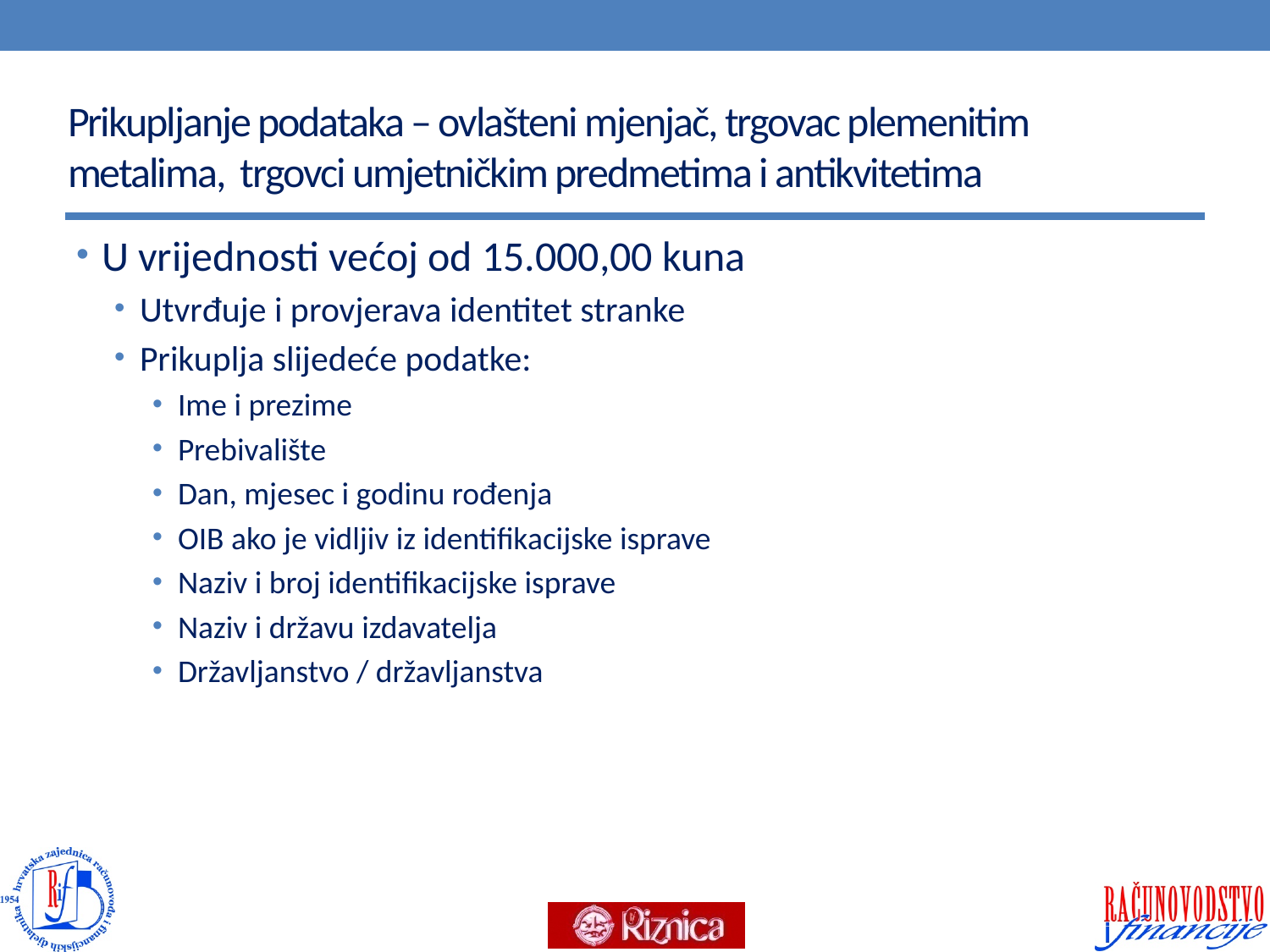

# Prikupljanje podataka – ovlašteni mjenjač, trgovac plemenitim metalima,  trgovci umjetničkim predmetima i antikvitetima
U vrijednosti većoj od 15.000,00 kuna
Utvrđuje i provjerava identitet stranke
Prikuplja slijedeće podatke:
Ime i prezime
Prebivalište
Dan, mjesec i godinu rođenja
OIB ako je vidljiv iz identifikacijske isprave
Naziv i broj identifikacijske isprave
Naziv i državu izdavatelja
Državljanstvo / državljanstva